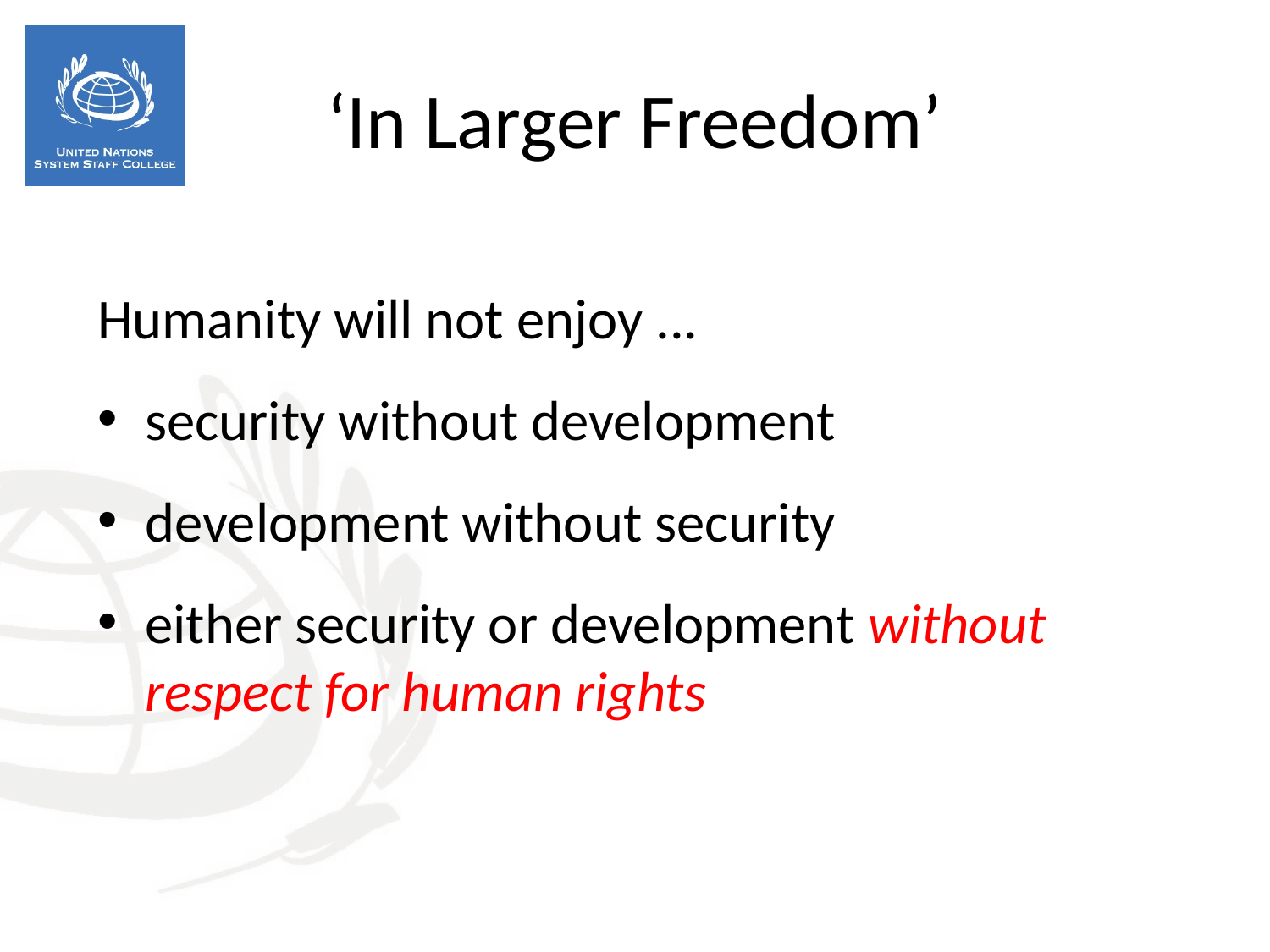

‘In Larger Freedom’
Humanity will not enjoy ...
security without development
development without security
either security or development without respect for human rights